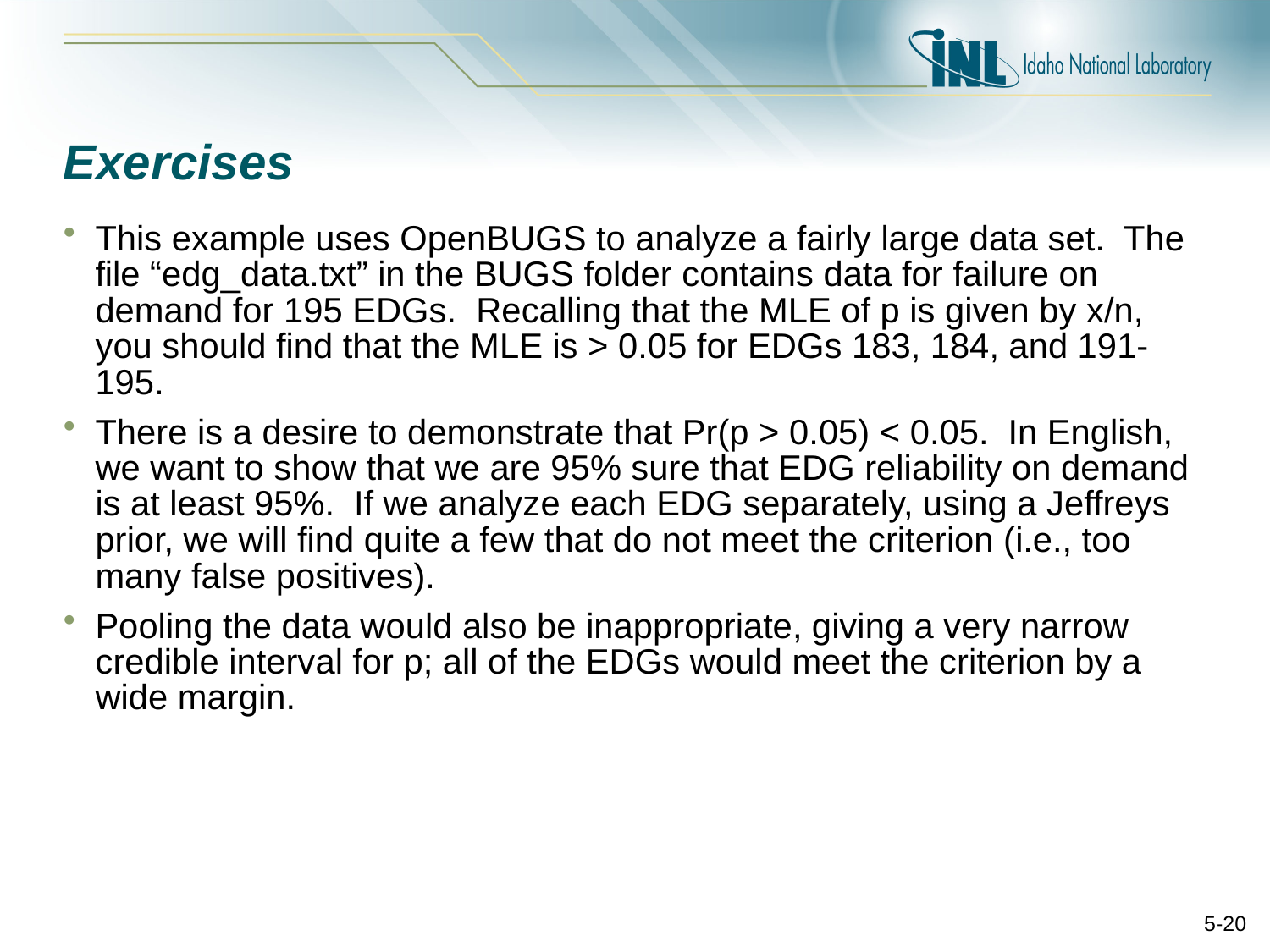

# Exercises
This example uses OpenBUGS to analyze a fairly large data set.  The file “edg_data.txt” in the BUGS folder contains data for failure on demand for 195 EDGs.  Recalling that the MLE of p is given by x/n, you should find that the MLE is > 0.05 for EDGs 183, 184, and 191-195.
There is a desire to demonstrate that Pr(p > 0.05) < 0.05.  In English, we want to show that we are 95% sure that EDG reliability on demand is at least 95%.  If we analyze each EDG separately, using a Jeffreys prior, we will find quite a few that do not meet the criterion (i.e., too many false positives).
Pooling the data would also be inappropriate, giving a very narrow credible interval for p; all of the EDGs would meet the criterion by a wide margin.
5-20